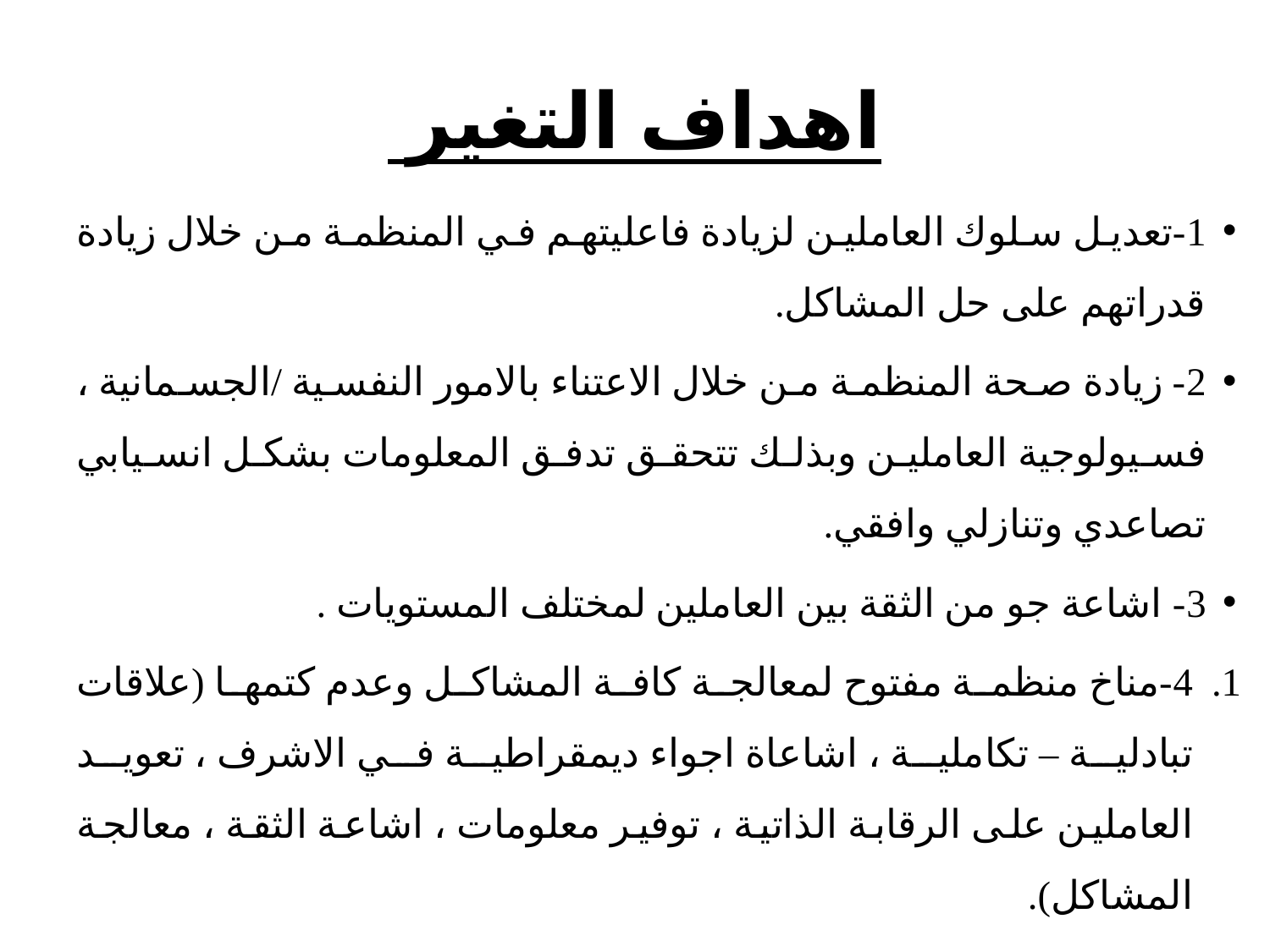

# اهداف التغير
1-تعديل سلوك العاملين لزيادة فاعليتهم في المنظمة من خلال زيادة قدراتهم على حل المشاكل.
2- زيادة صحة المنظمة من خلال الاعتناء بالامور النفسية /الجسمانية ، فسيولوجية العاملين وبذلك تتحقق تدفق المعلومات بشكل انسيابي تصاعدي وتنازلي وافقي.
3- اشاعة جو من الثقة بين العاملين لمختلف المستويات .
4-مناخ منظمة مفتوح لمعالجة كافة المشاكل وعدم كتمها (علاقات تبادلية – تكاملية ، اشاعاة اجواء ديمقراطية في الاشرف ، تعويد العاملين على الرقابة الذاتية ، توفير معلومات ، اشاعة الثقة ، معالجة المشاكل).